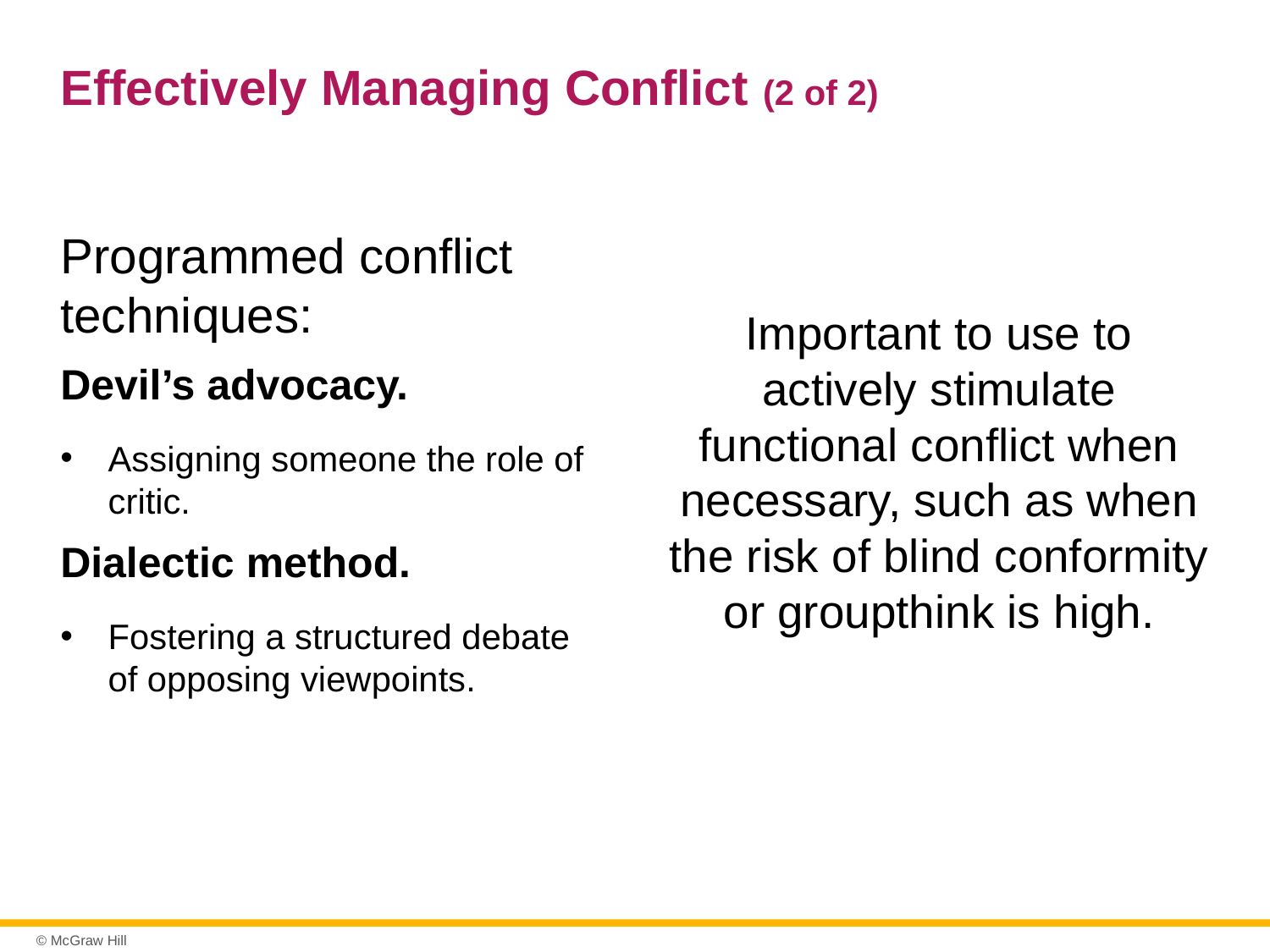

# Effectively Managing Conflict (2 of 2)
Programmed conflict techniques:
Devil’s advocacy.
Assigning someone the role of critic.
Dialectic method.
Fostering a structured debate of opposing viewpoints.

Important to use to actively stimulate functional conflict when necessary, such as when the risk of blind conformity or groupthink is high.